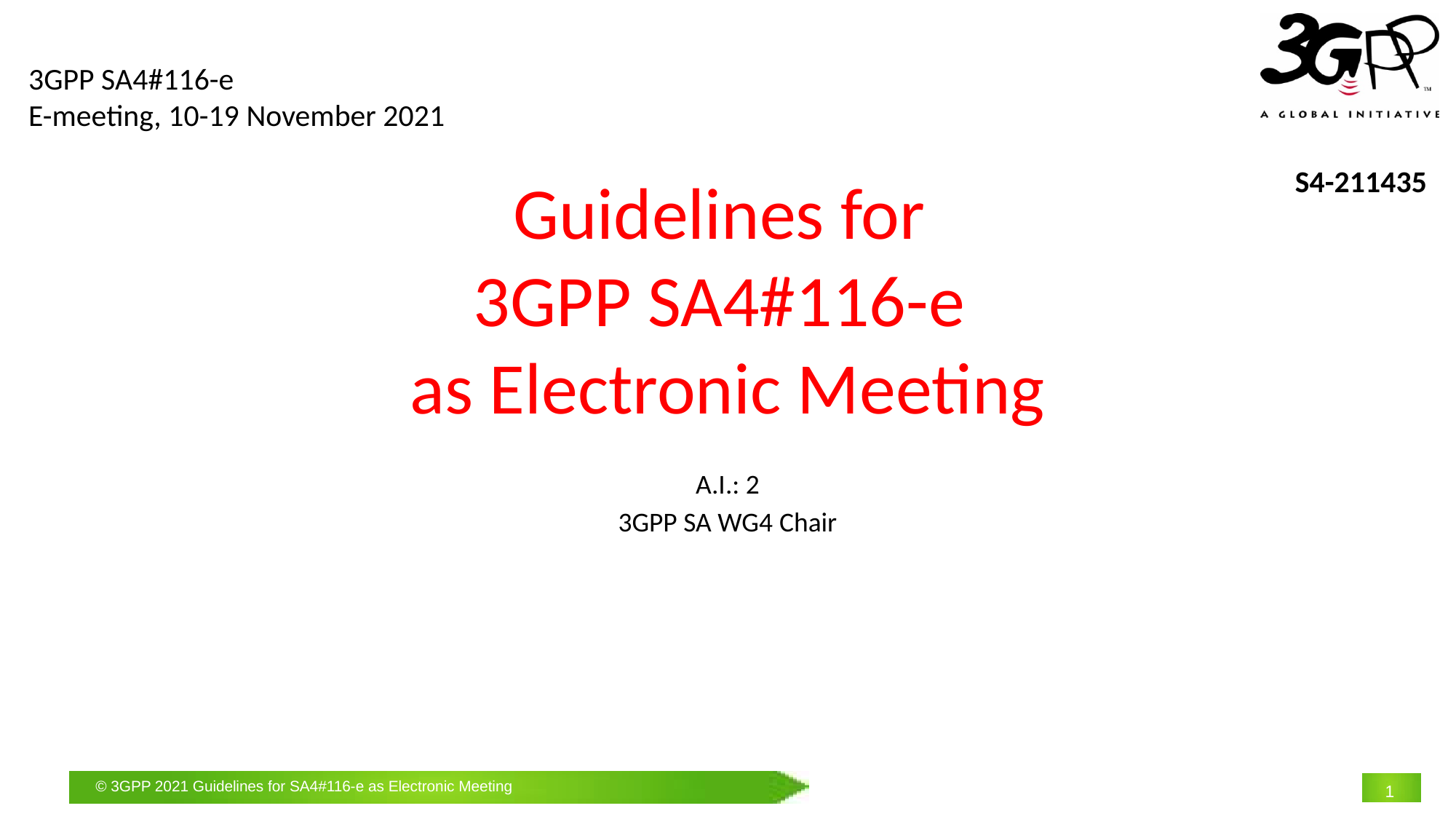

3GPP SA4#116-e
E-meeting, 10-19 November 2021
S4-211435
# Guidelines for 3GPP SA4#116-e as Electronic Meeting
A.I.: 2
3GPP SA WG4 Chair
1